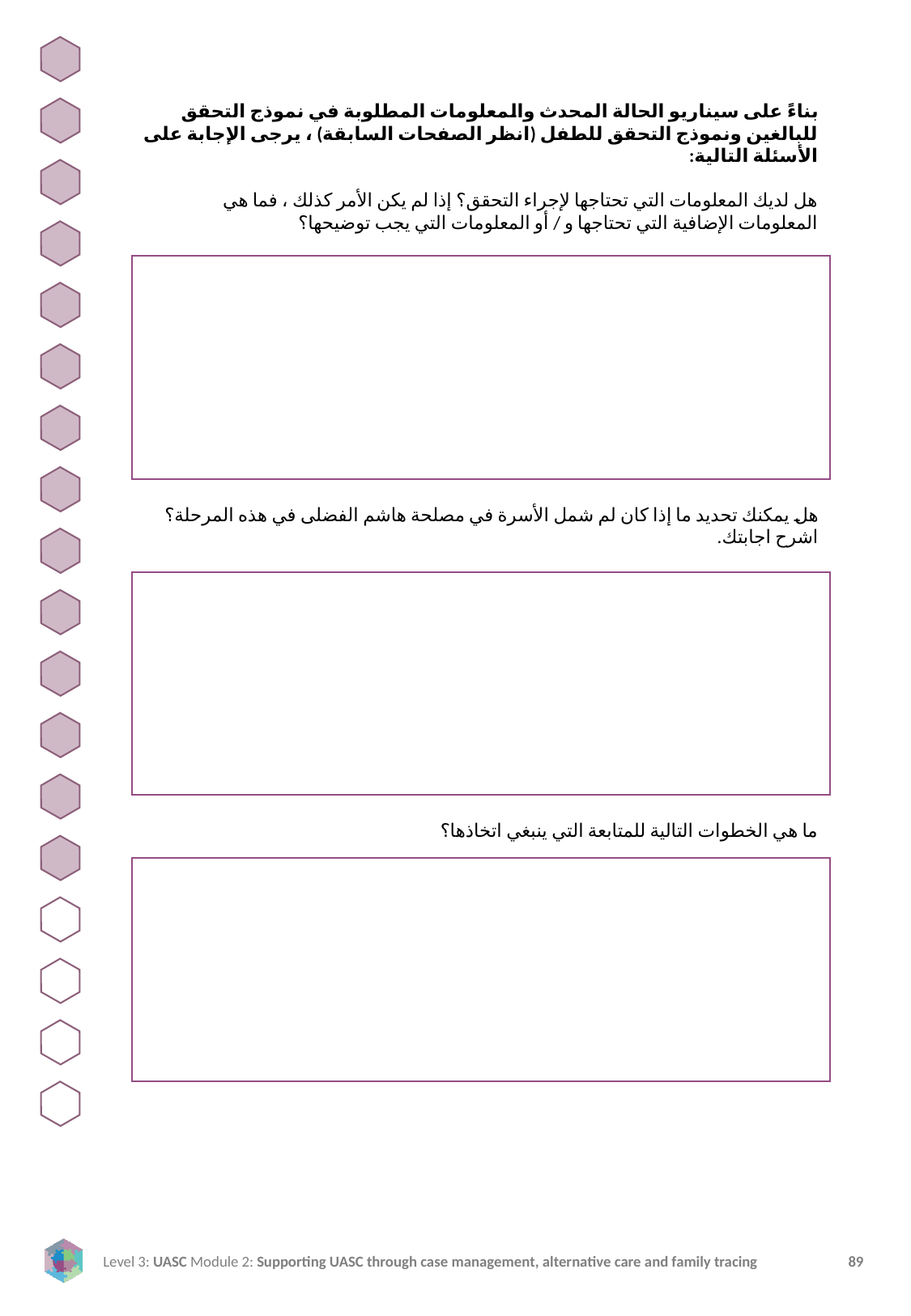

بناءً على سيناريو الحالة المحدث والمعلومات المطلوبة في نموذج التحقق للبالغين ونموذج التحقق للطفل (انظر الصفحات السابقة) ، يرجى الإجابة على الأسئلة التالية:

هل لديك المعلومات التي تحتاجها لإجراء التحقق؟ إذا لم يكن الأمر كذلك ، فما هي المعلومات الإضافية التي تحتاجها و / أو المعلومات التي يجب توضيحها؟

هل يمكنك تحديد ما إذا كان لم شمل الأسرة في مصلحة هاشم الفضلى في هذه المرحلة؟ اشرح اجابتك.

ما هي الخطوات التالية للمتابعة التي ينبغي اتخاذها؟